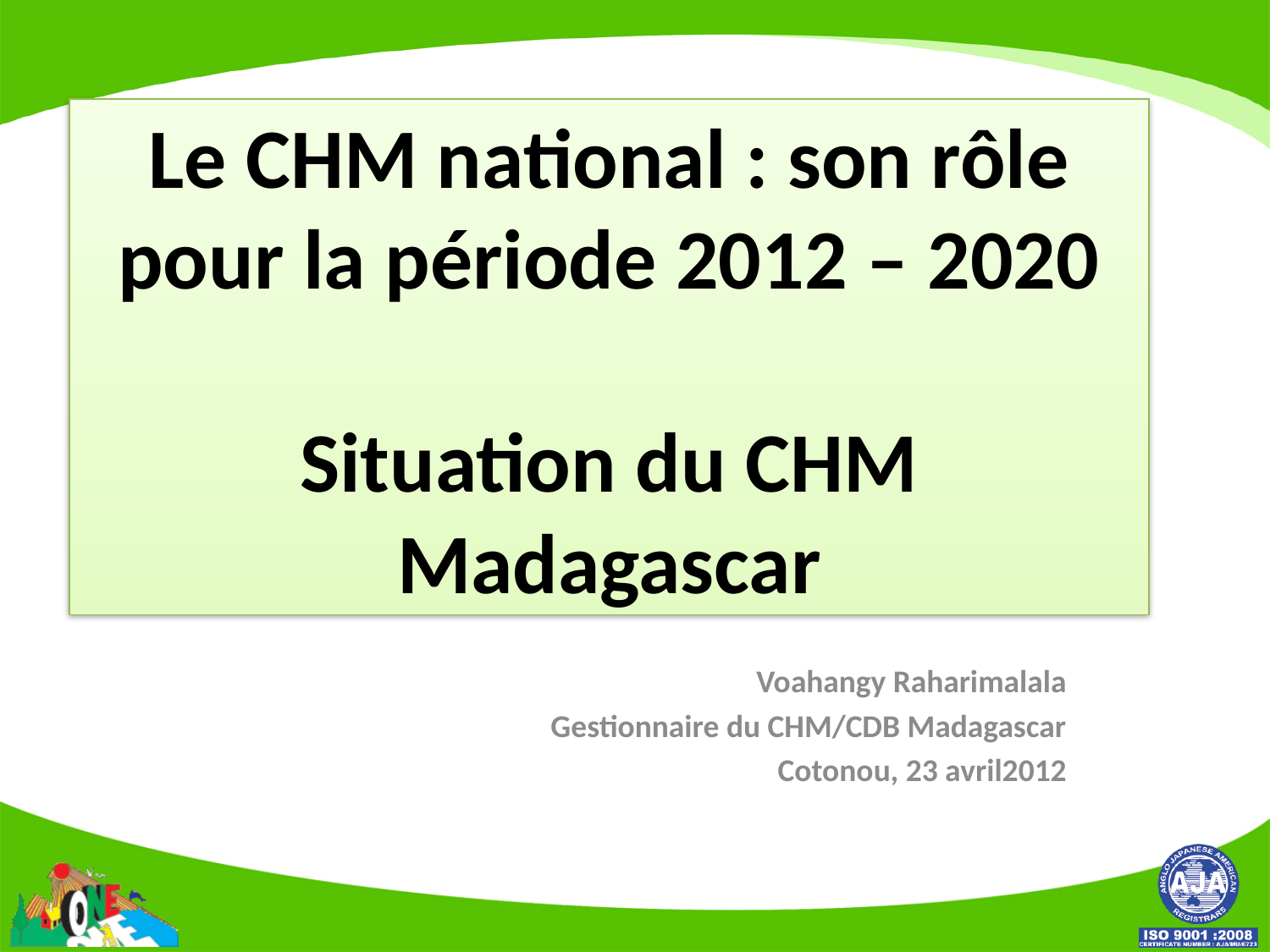

# Le CHM national : son rôle pour la période 2012 – 2020 Situation du CHM Madagascar
Voahangy Raharimalala
Gestionnaire du CHM/CDB Madagascar
Cotonou, 23 avril2012